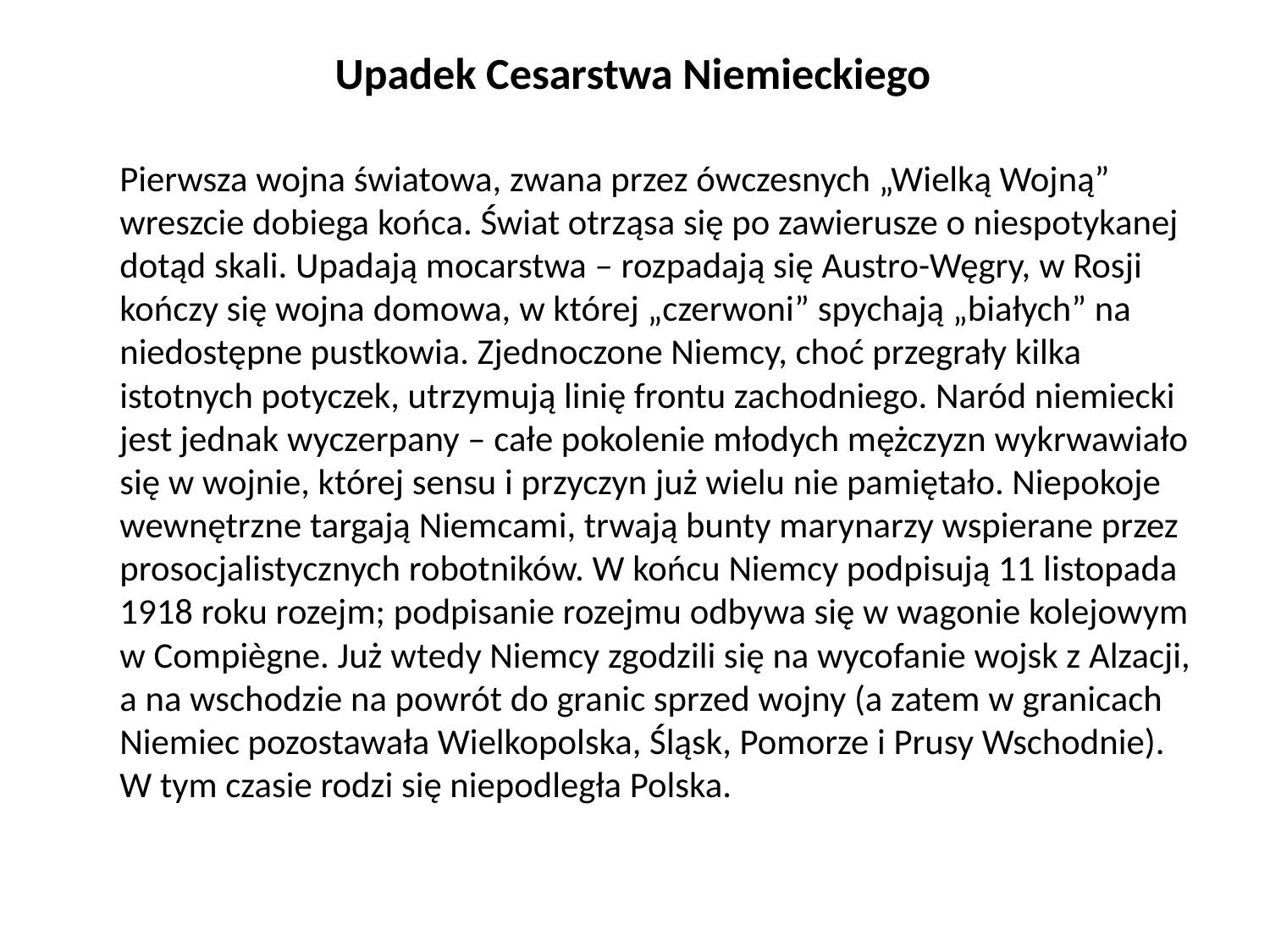

# Upadek Cesarstwa Niemieckiego
	Pierwsza wojna światowa, zwana przez ówczesnych „Wielką Wojną” wreszcie dobiega końca. Świat otrząsa się po zawierusze o niespotykanej dotąd skali. Upadają mocarstwa – rozpadają się Austro-Węgry, w Rosji kończy się wojna domowa, w której „czerwoni” spychają „białych” na niedostępne pustkowia. Zjednoczone Niemcy, choć przegrały kilka istotnych potyczek, utrzymują linię frontu zachodniego. Naród niemiecki jest jednak wyczerpany – całe pokolenie młodych mężczyzn wykrwawiało się w wojnie, której sensu i przyczyn już wielu nie pamiętało. Niepokoje wewnętrzne targają Niemcami, trwają bunty marynarzy wspierane przez prosocjalistycznych robotników. W końcu Niemcy podpisują 11 listopada 1918 roku rozejm; podpisanie rozejmu odbywa się w wagonie kolejowym w Compiègne. Już wtedy Niemcy zgodzili się na wycofanie wojsk z Alzacji, a na wschodzie na powrót do granic sprzed wojny (a zatem w granicach Niemiec pozostawała Wielkopolska, Śląsk, Pomorze i Prusy Wschodnie). W tym czasie rodzi się niepodległa Polska.